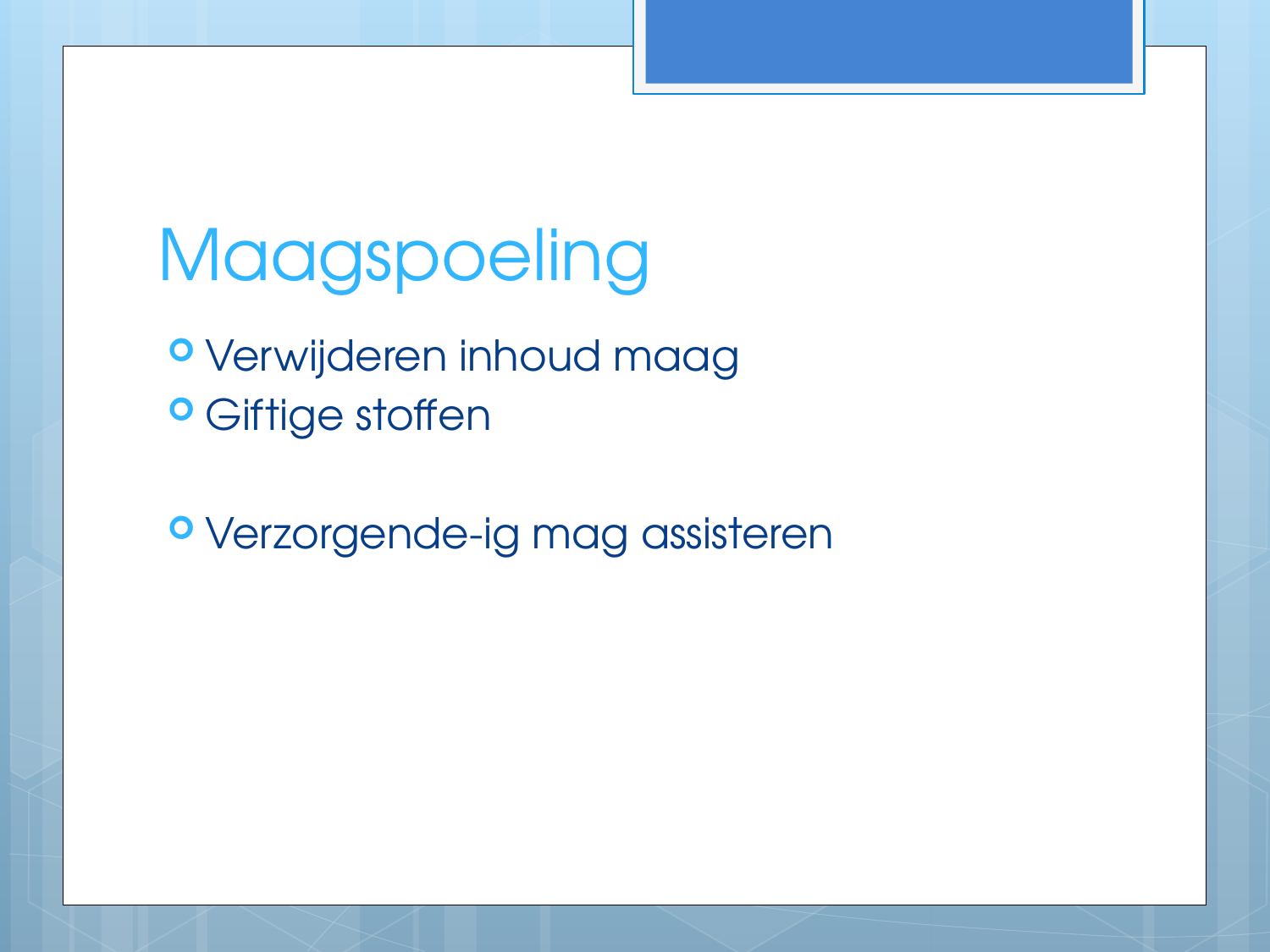

# Maagspoeling
Verwijderen inhoud maag
Giftige stoffen

Verzorgende-ig mag assisteren